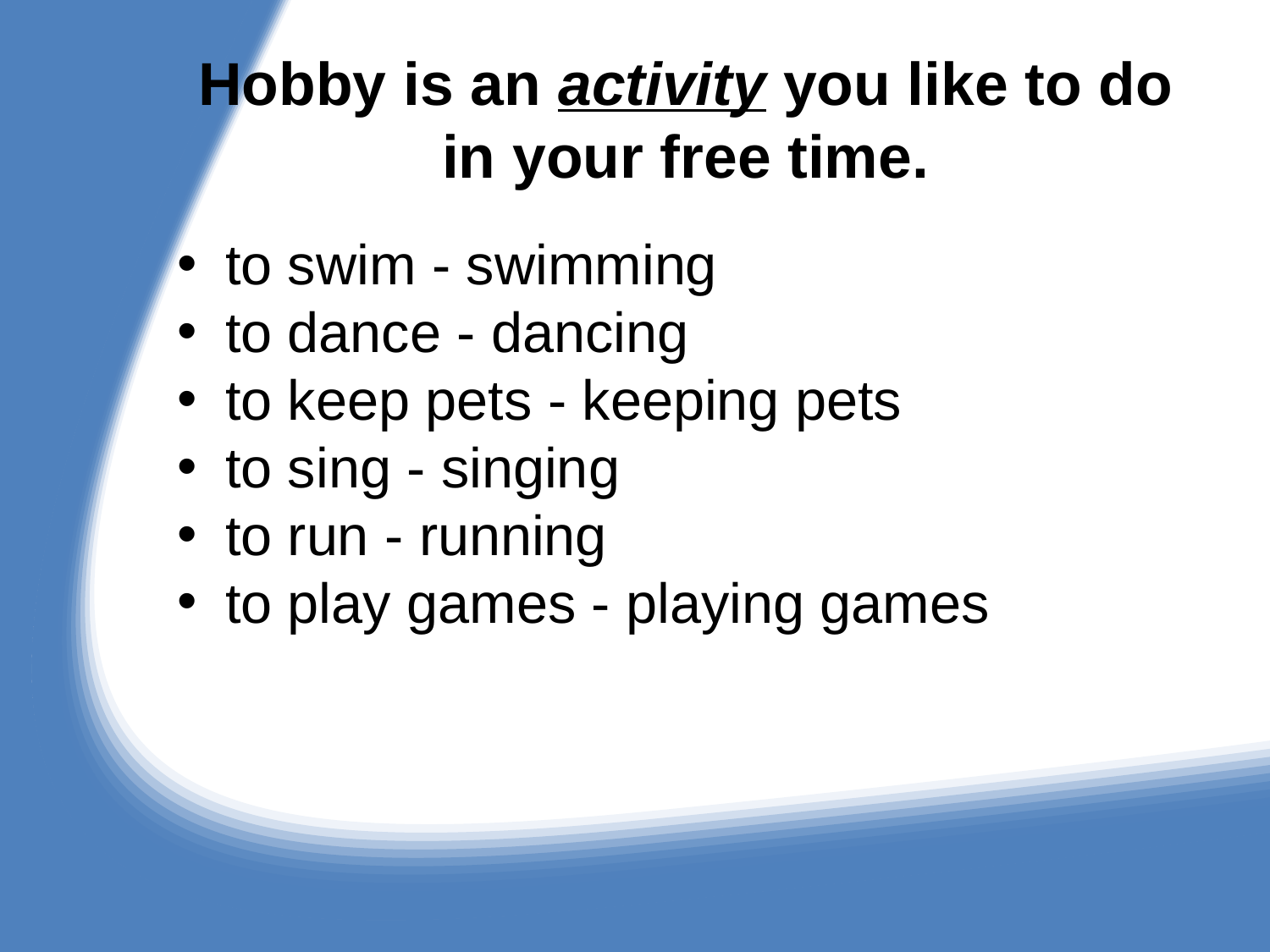

# Hobby is an activity you like to do in your free time.
to swim - swimming
to dance - dancing
to keep pets - keeping pets
to sing - singing
to run - running
to play games - playing games